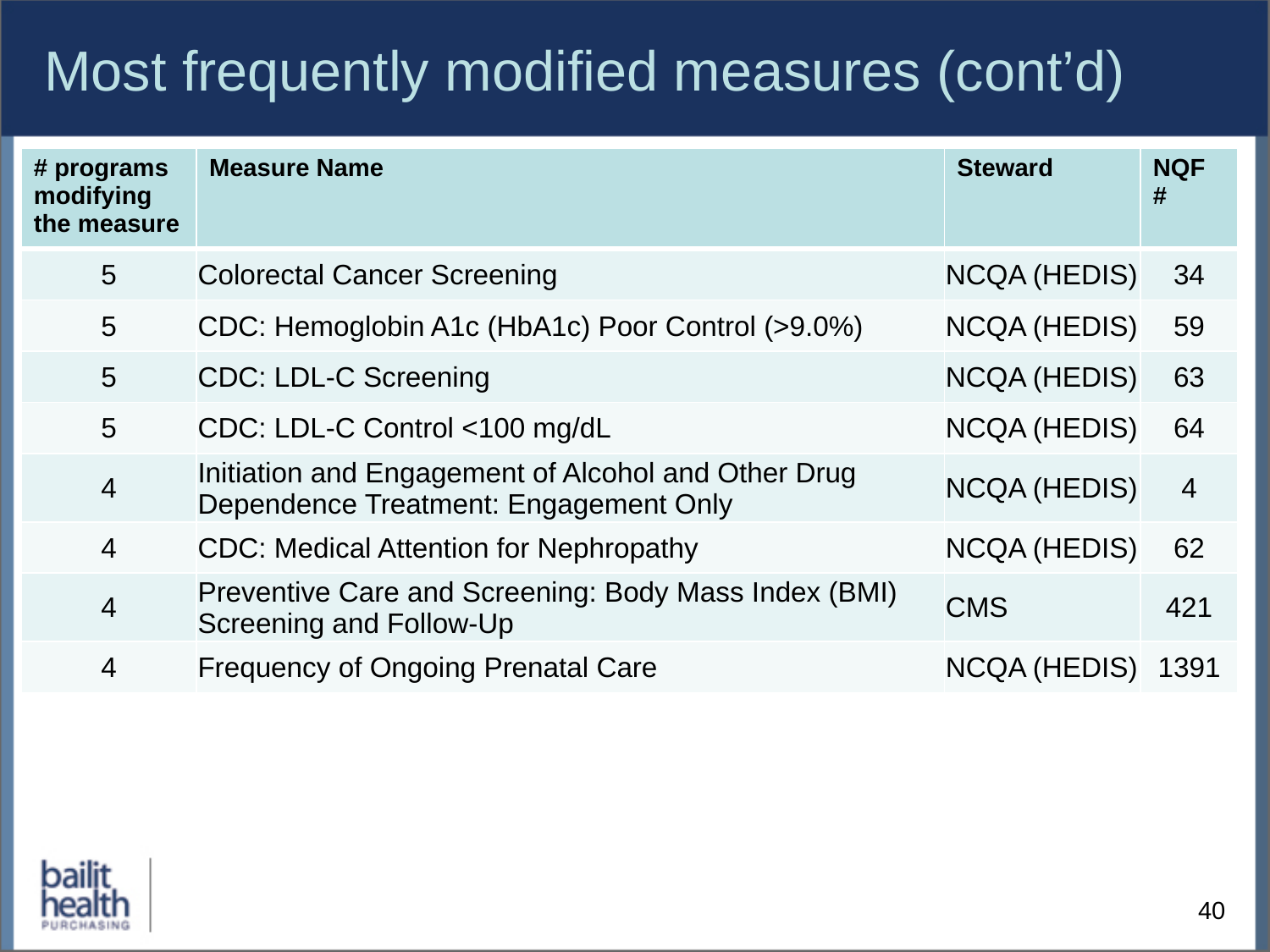

# Most frequently modified measures (cont’d)
| # programs modifying the measure | Measure Name | Steward | NQF # |
| --- | --- | --- | --- |
| 5 | Colorectal Cancer Screening | NCQA (HEDIS) | 34 |
| 5 | CDC: Hemoglobin A1c (HbA1c) Poor Control (>9.0%) | NCQA (HEDIS) | 59 |
| 5 | CDC: LDL-C Screening | NCQA (HEDIS) | 63 |
| 5 | CDC: LDL-C Control <100 mg/dL | NCQA (HEDIS) | 64 |
| 4 | Initiation and Engagement of Alcohol and Other Drug Dependence Treatment: Engagement Only | NCQA (HEDIS) | 4 |
| 4 | CDC: Medical Attention for Nephropathy | NCQA (HEDIS) | 62 |
| 4 | Preventive Care and Screening: Body Mass Index (BMI) Screening and Follow-Up | CMS | 421 |
| 4 | Frequency of Ongoing Prenatal Care | NCQA (HEDIS) | 1391 |
40